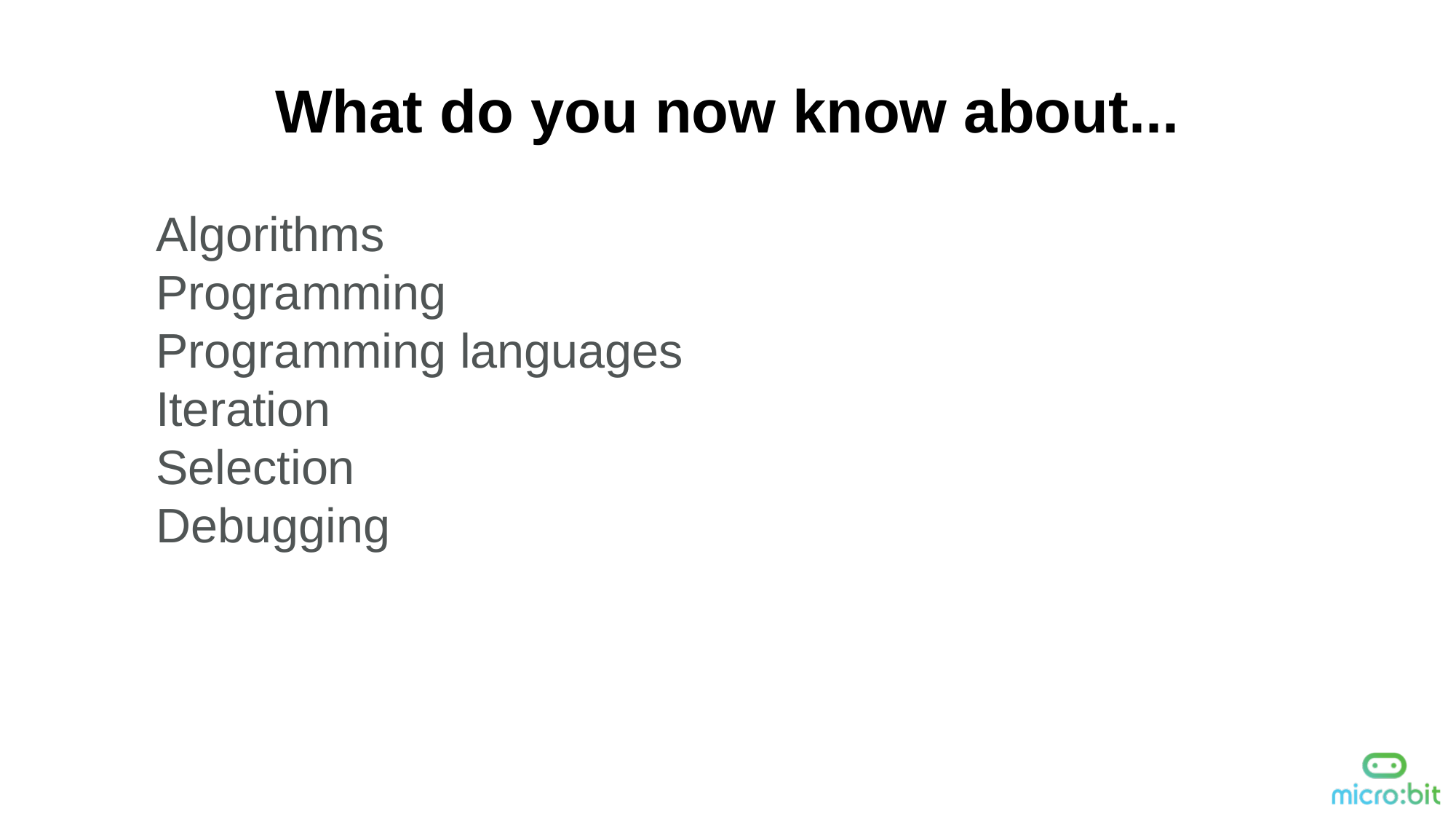

What do you now know about...

Algorithms
Programming
Programming languages
Iteration
Selection
Debugging